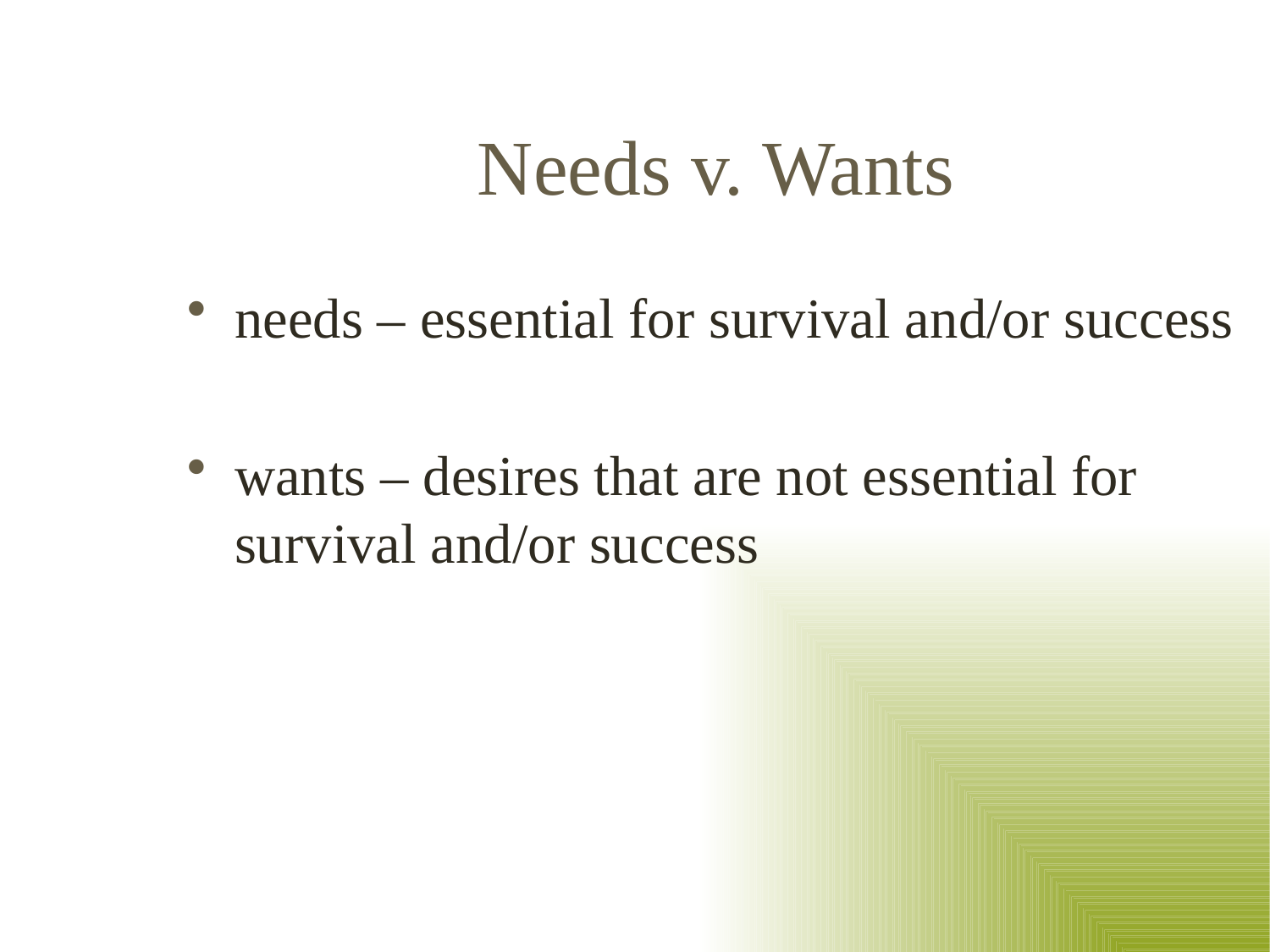

# Needs v. Wants
needs – essential for survival and/or success

wants – desires that are not essential for survival and/or success